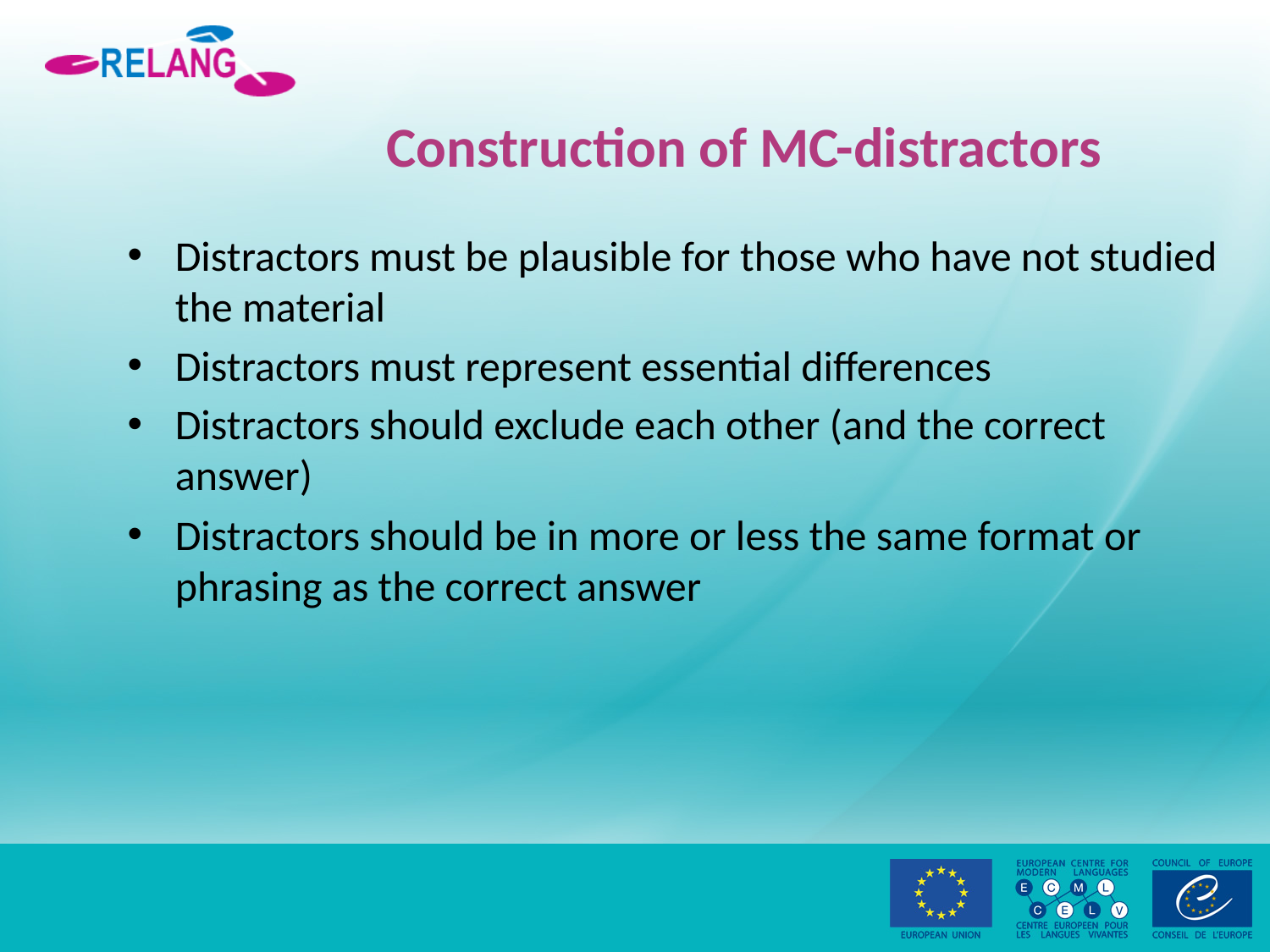

# Construction of MC-distractors
Distractors must be plausible for those who have not studied the material
Distractors must represent essential differences
Distractors should exclude each other (and the correct answer)
Distractors should be in more or less the same format or phrasing as the correct answer